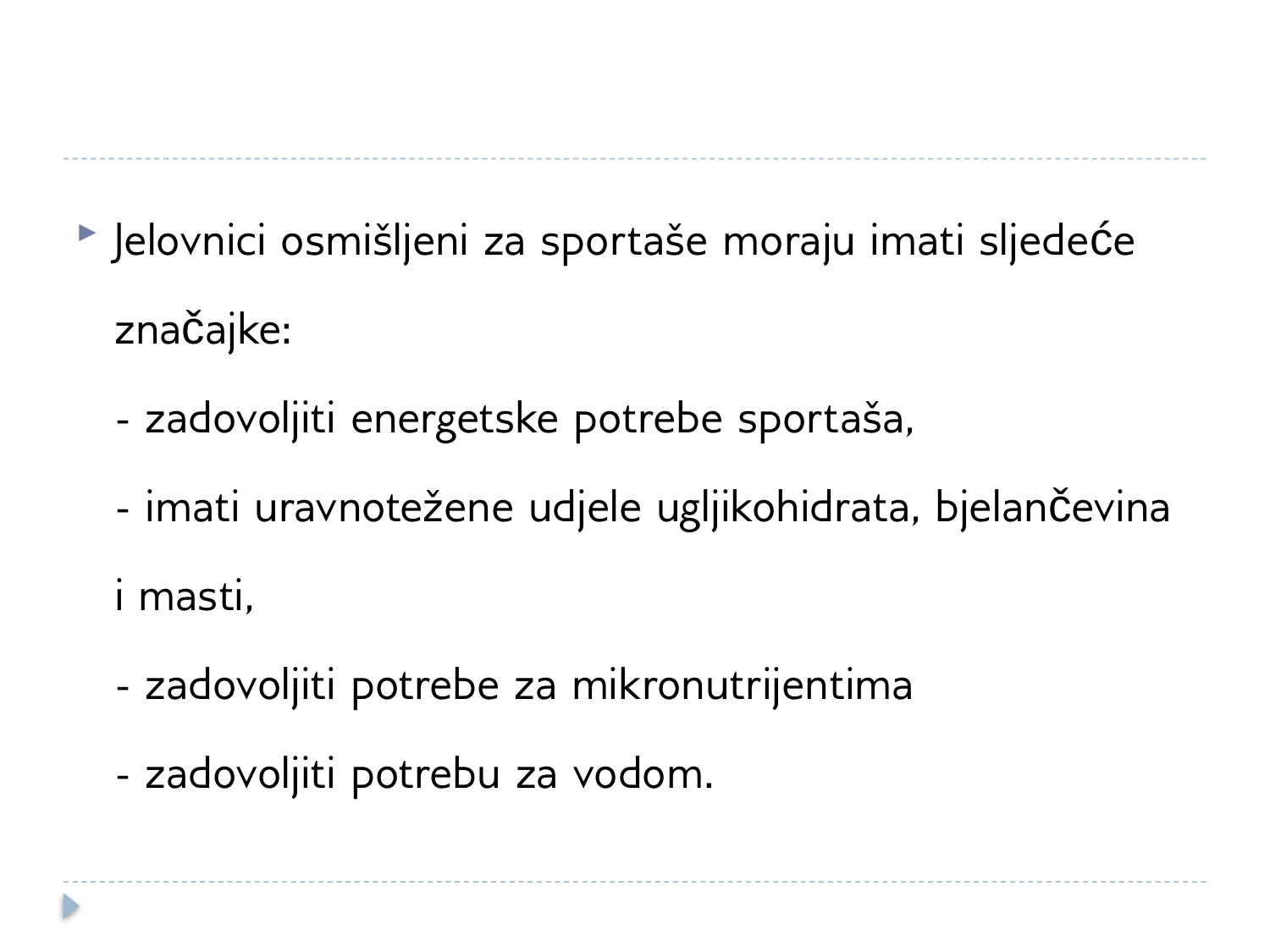

#
Jelovnici osmišljeni za sportaše moraju imati sljedeće značajke:
- zadovoljiti energetske potrebe sportaša,
- imati uravnotežene udjele ugljikohidrata, bjelančevina i masti,
- zadovoljiti potrebe za mikronutrijentima
- zadovoljiti potrebu za vodom.